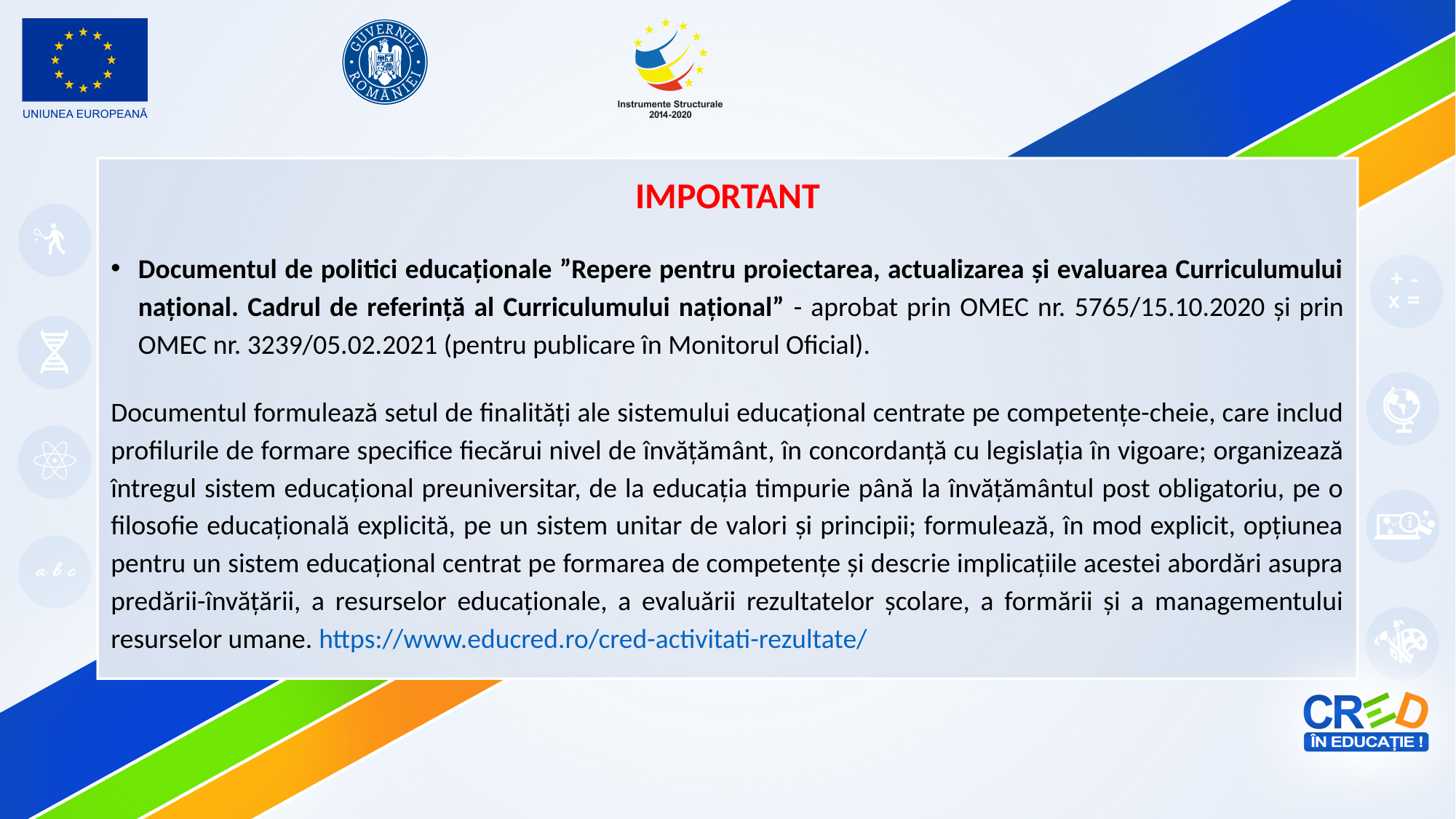

IMPORTANT
Documentul de politici educaționale ”Repere pentru proiectarea, actualizarea și evaluarea Curriculumului național. Cadrul de referință al Curriculumului național” - aprobat prin OMEC nr. 5765/15.10.2020 și prin OMEC nr. 3239/05.02.2021 (pentru publicare în Monitorul Oficial).
Documentul formulează setul de finalități ale sistemului educațional centrate pe competențe-cheie, care includ profilurile de formare specifice fiecărui nivel de învățământ, în concordanță cu legislația în vigoare; organizează întregul sistem educațional preuniversitar, de la educația timpurie până la învățământul post obligatoriu, pe o filosofie educațională explicită, pe un sistem unitar de valori și principii; formulează, în mod explicit, opțiunea pentru un sistem educațional centrat pe formarea de competențe și descrie implicațiile acestei abordări asupra predării-învățării, a resurselor educaționale, a evaluării rezultatelor școlare, a formării și a managementului resurselor umane. https://www.educred.ro/cred-activitati-rezultate/